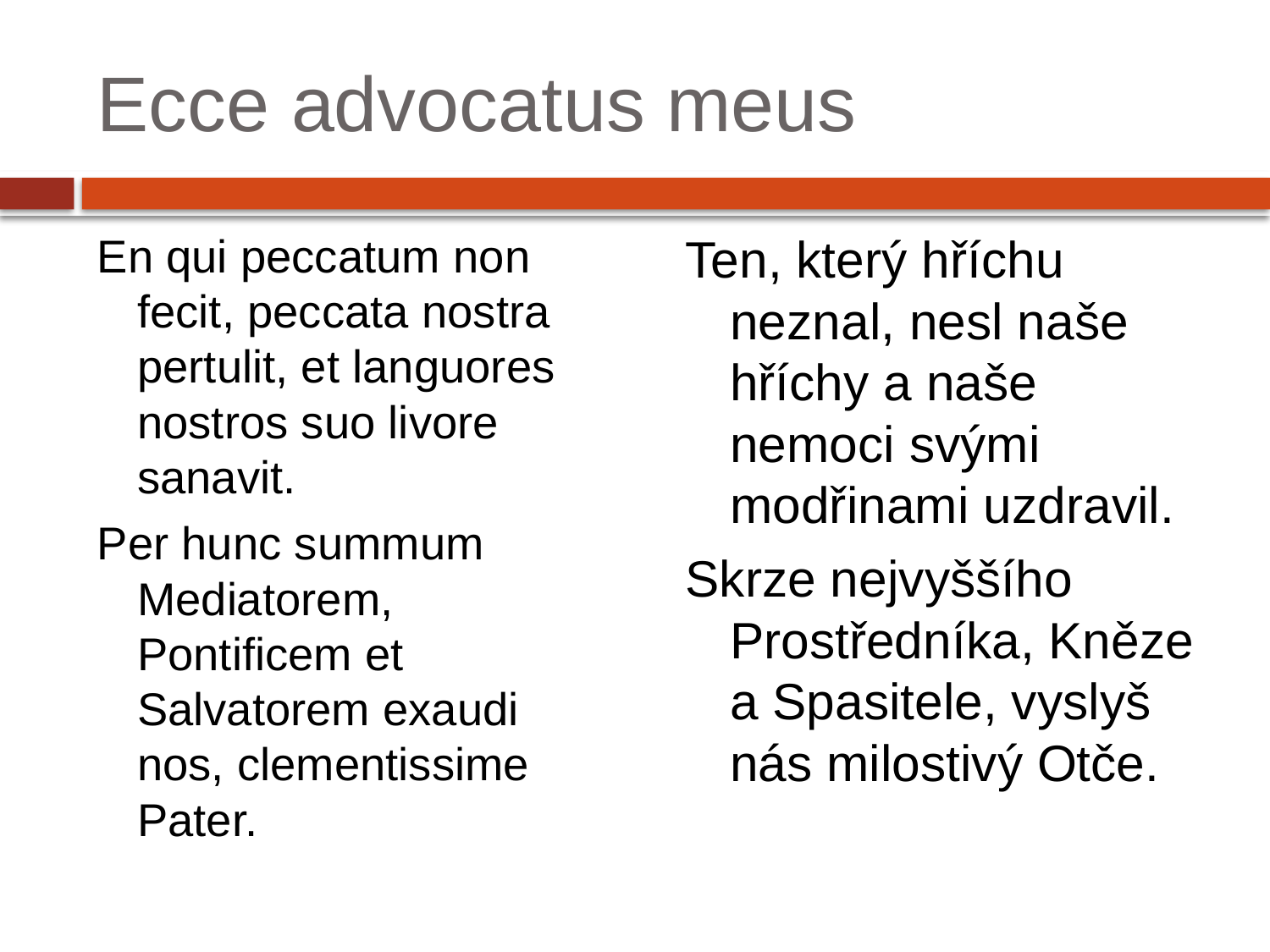

# Ecce advocatus meus
En qui peccatum non fecit, peccata nostra pertulit, et languores nostros suo livore sanavit.
Per hunc summum Mediatorem, Pontificem et Salvatorem exaudi nos, clementissime Pater.
Ten, který hříchu neznal, nesl naše hříchy a naše nemoci svými modřinami uzdravil.
Skrze nejvyššího Prostředníka, Kněze a Spasitele, vyslyš nás milostivý Otče.